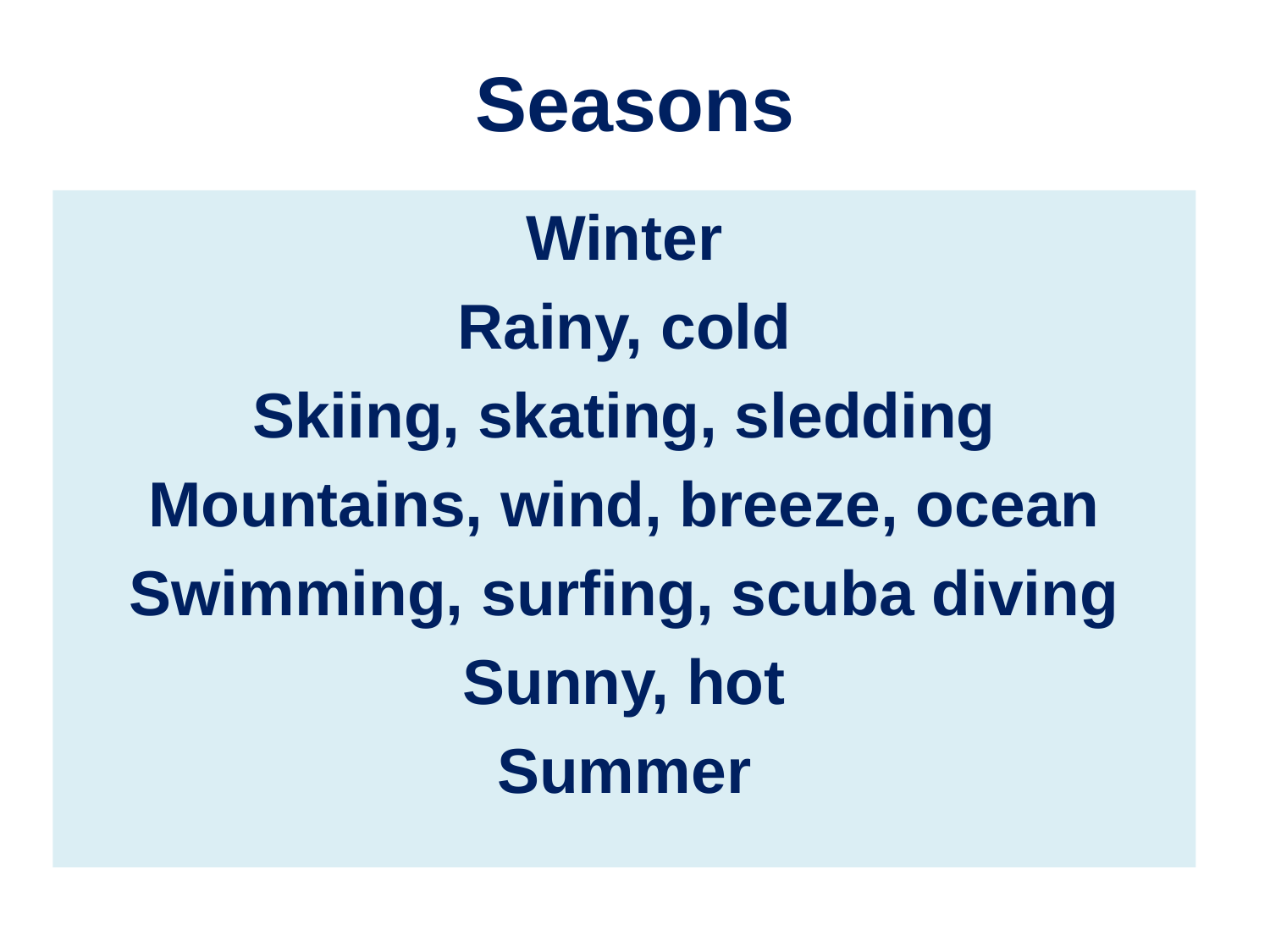

# Seasons
Winter
Rainy, cold
Skiing, skating, sledding
Mountains, wind, breeze, ocean
Swimming, surfing, scuba diving
Sunny, hot
Summer